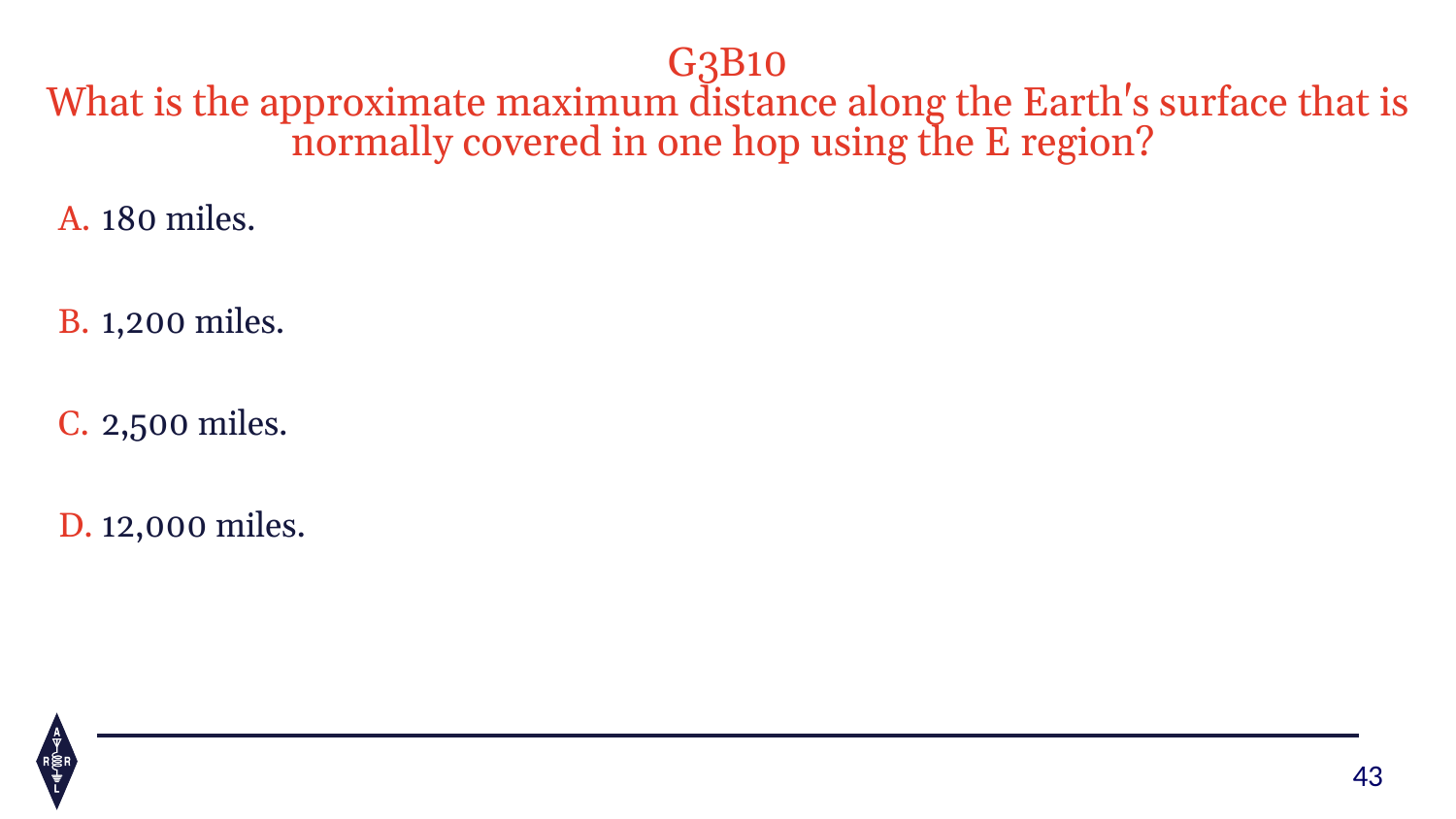

G3B10
What is the approximate maximum distance along the Earth's surface that is normally covered in one hop using the E region?
180 miles.

1,200 miles.

2,500 miles.

12,000 miles.
43